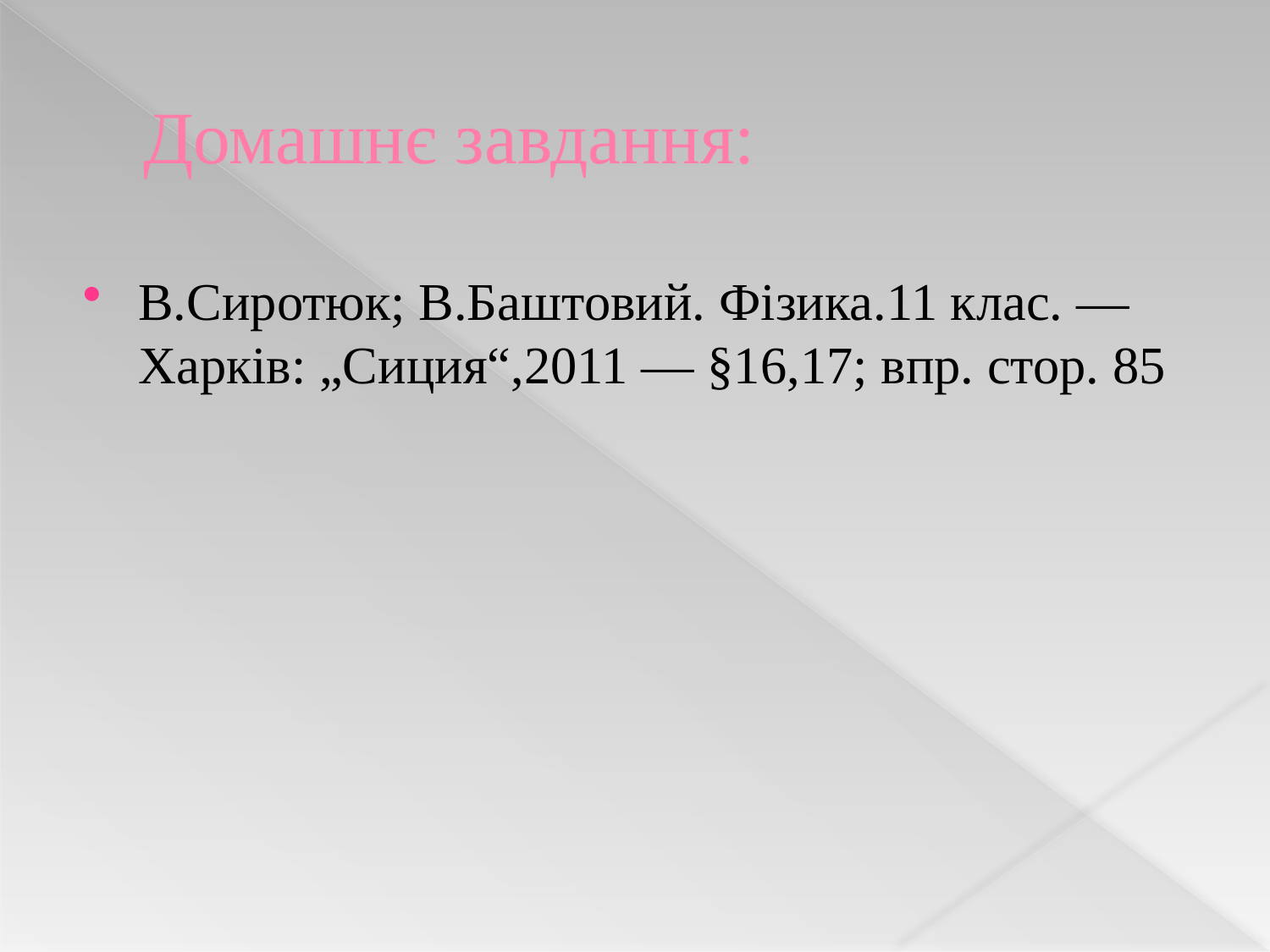

# Домашнє завдання:
В.Сиротюк; В.Баштовий. Фізика.11 клас. — Харків: „Сиция“,2011 — §16,17; впр. стор. 85